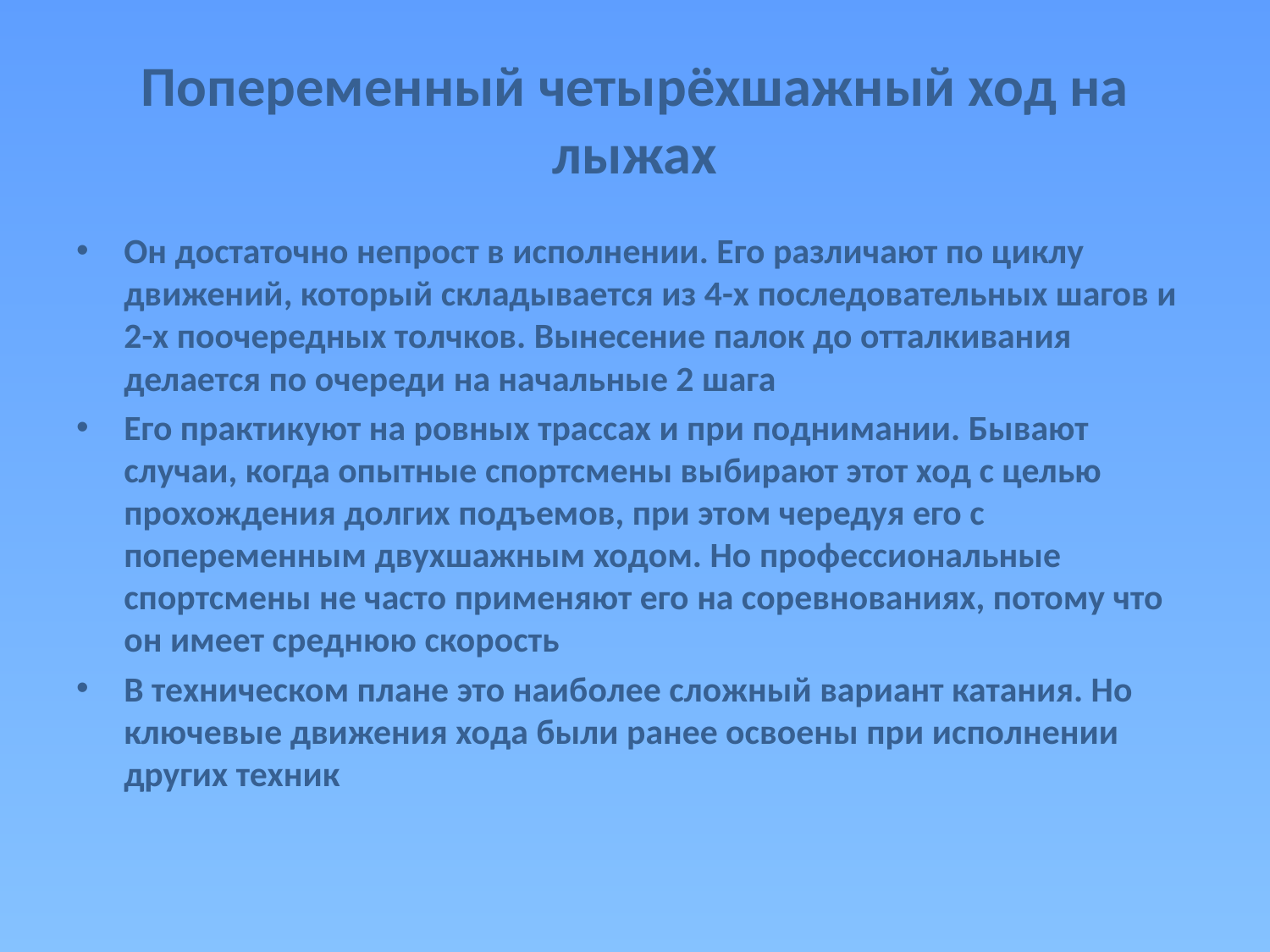

# Попеременный четырёхшажный ход на лыжах
Он достаточно непрост в исполнении. Его различают по циклу движений, который складывается из 4-х последовательных шагов и 2-х поочередных толчков. Вынесение палок до отталкивания делается по очереди на начальные 2 шага
Его практикуют на ровных трассах и при поднимании. Бывают случаи, когда опытные спортсмены выбирают этот ход с целью прохождения долгих подъемов, при этом чередуя его с попеременным двухшажным ходом. Но профессиональные спортсмены не часто применяют его на соревнованиях, потому что он имеет среднюю скорость
В техническом плане это наиболее сложный вариант катания. Но ключевые движения хода были ранее освоены при исполнении других техник